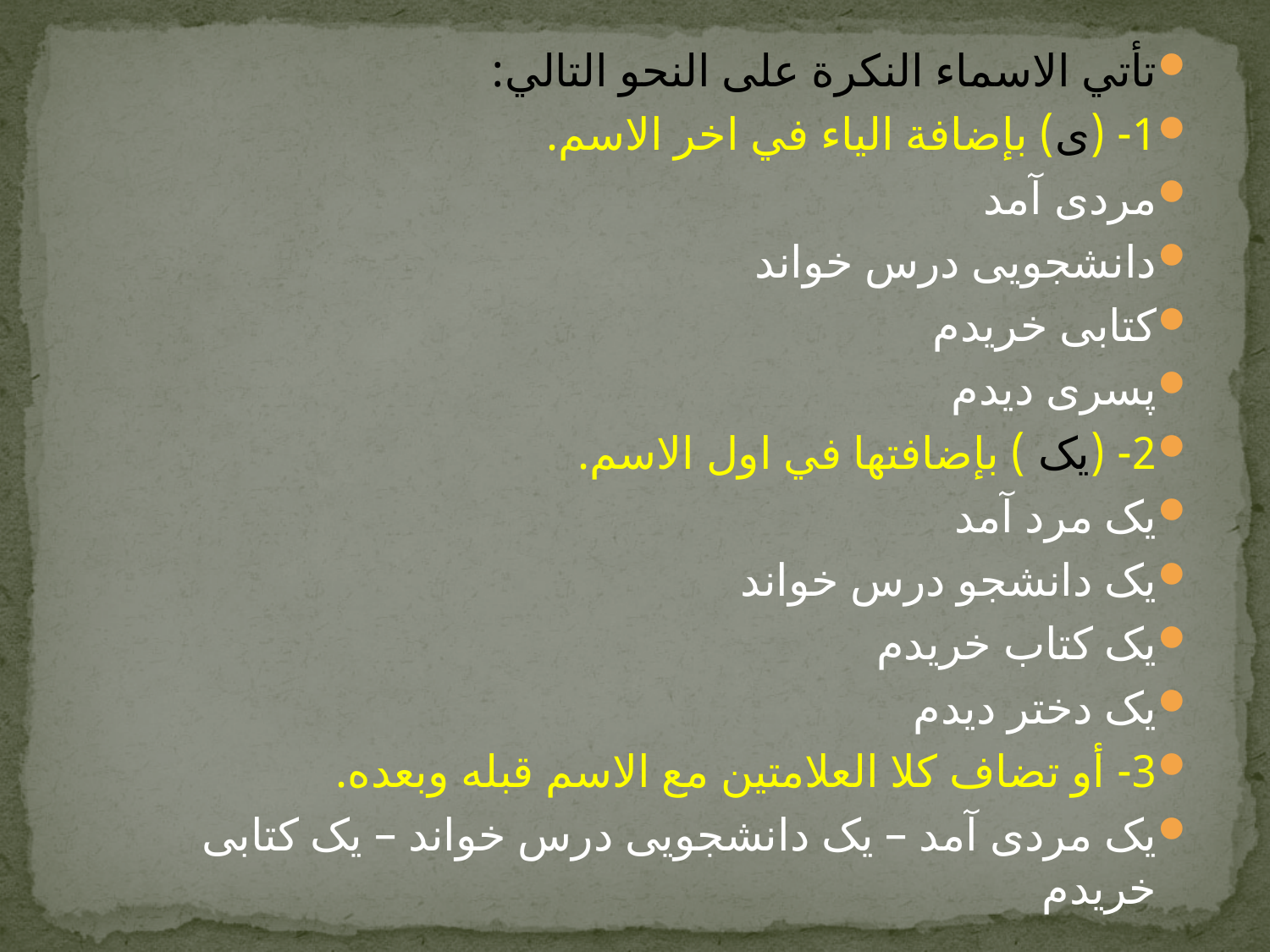

تأتي الاسماء النكرة على النحو التالي:
1- (ى) بإضافة الياء في اخر الاسم.
مردی آمد
دانشجویی درس خواند
کتابی خریدم
پسری دیدم
2- (یک ) بإضافتها في اول الاسم.
یک مرد آمد
یک دانشجو درس خواند
یک کتاب خریدم
یک دختر دیدم
3- أو تضاف كلا العلامتين مع الاسم قبله وبعده.
یک مردی آمد – یک دانشجویی درس خواند – یک کتابی خریدم